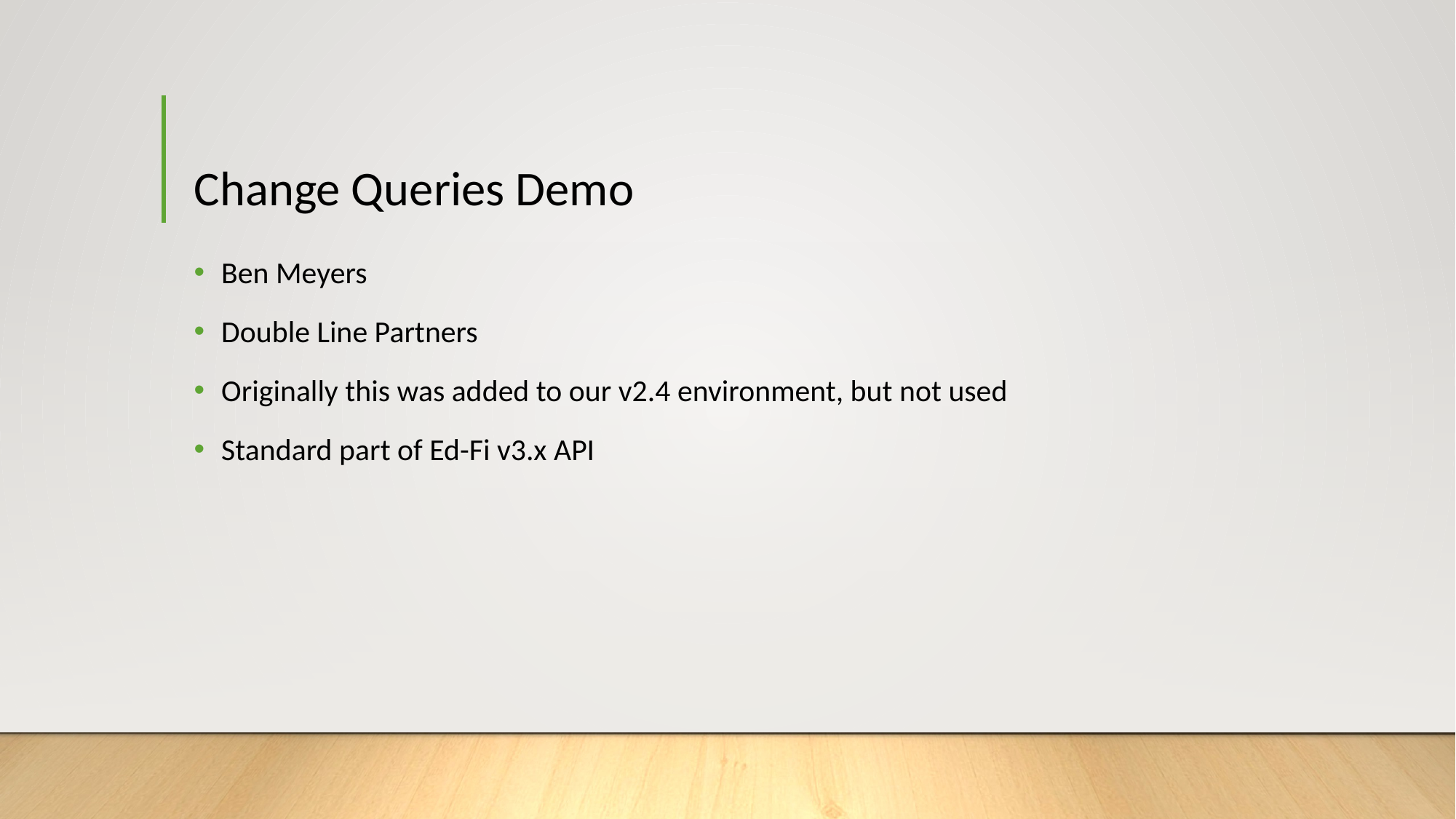

# Change Queries Demo
Ben Meyers
Double Line Partners
Originally this was added to our v2.4 environment, but not used
Standard part of Ed-Fi v3.x API